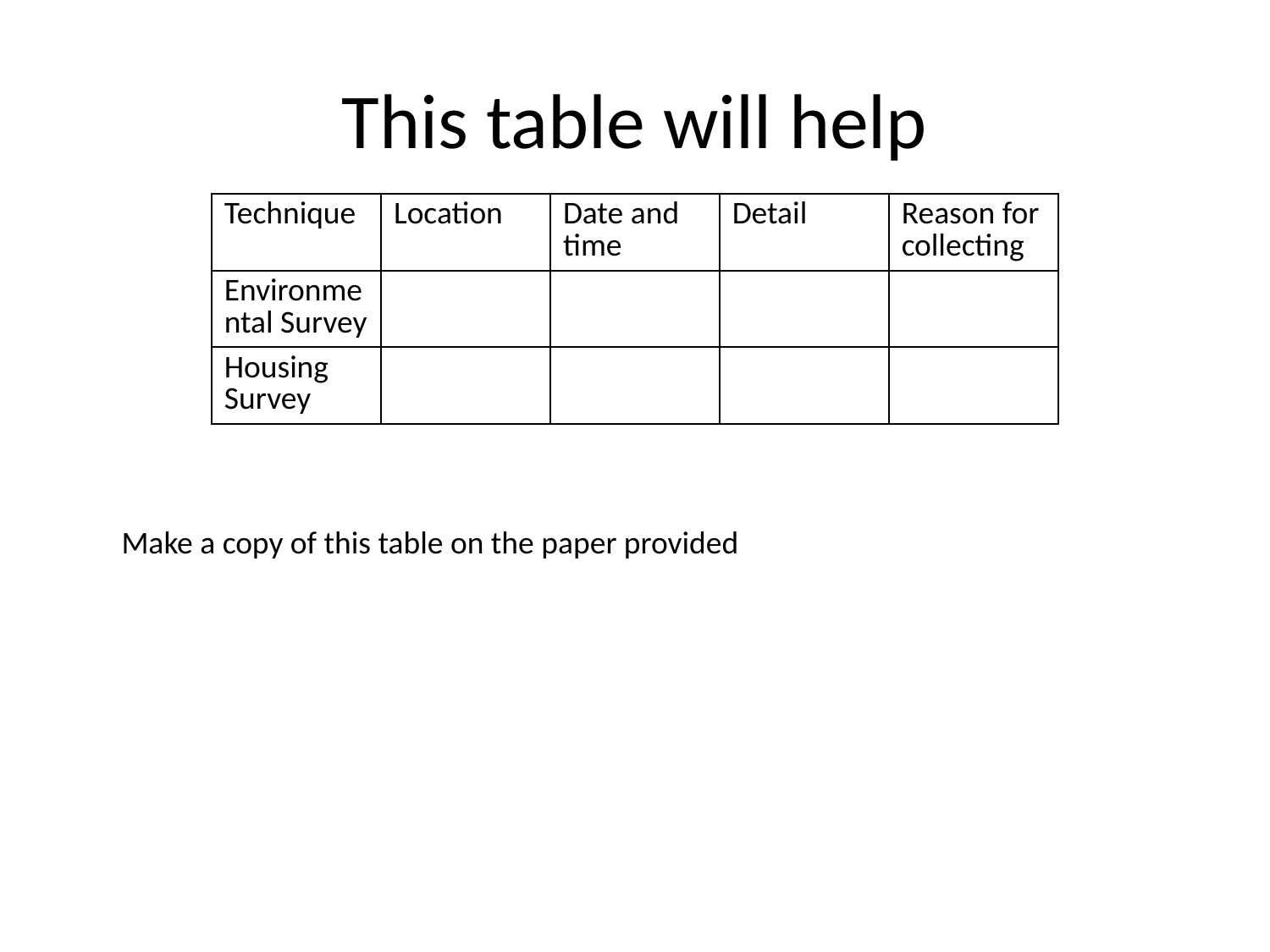

# This table will help
| Technique | Location | Date and time | Detail | Reason for collecting |
| --- | --- | --- | --- | --- |
| Environmental Survey |  |  |  |  |
| Housing Survey |  |  |  |  |
Make a copy of this table on the paper provided